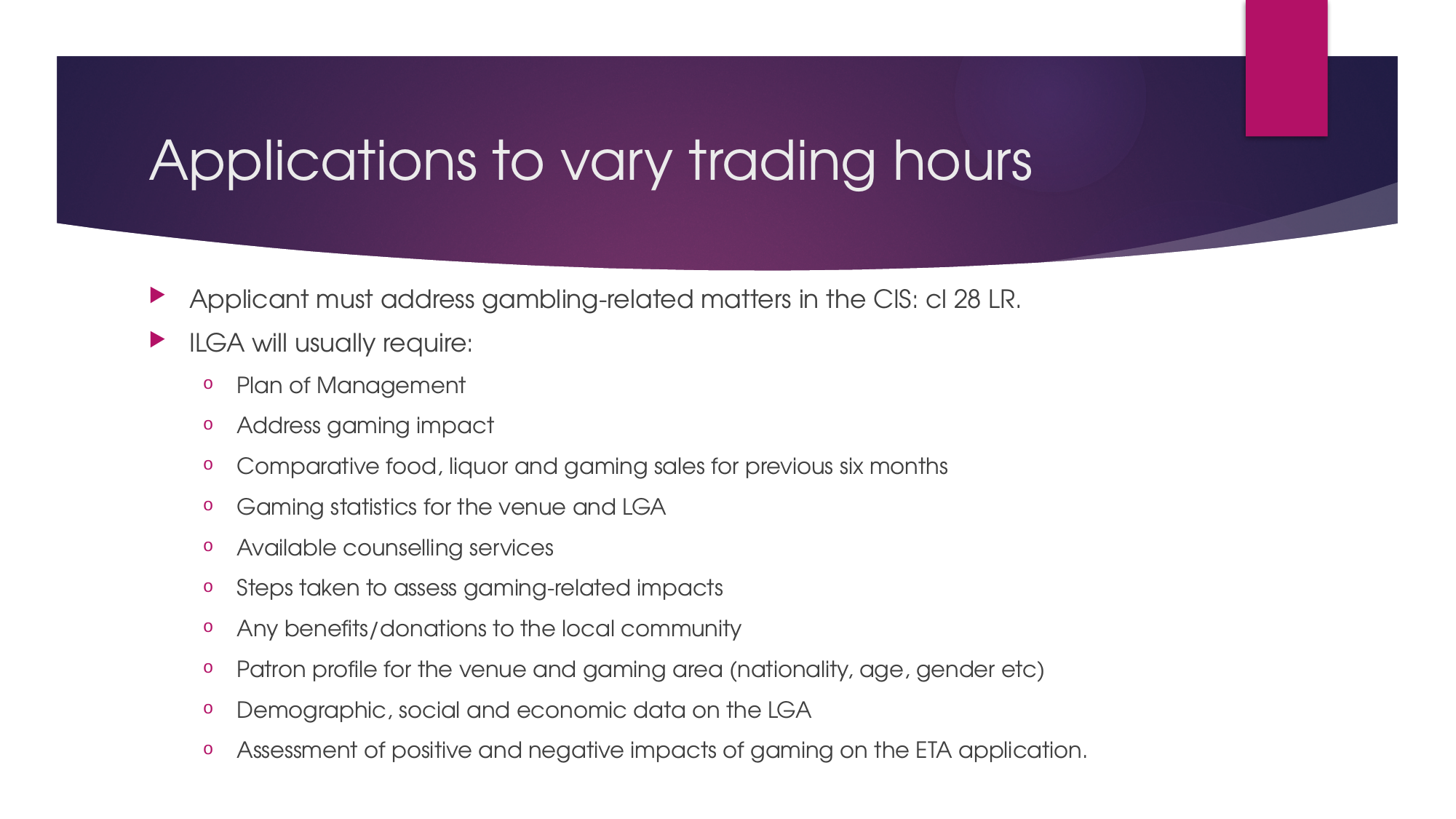

# Applications to vary trading hours
Applicant must address gambling-related matters in the CIS: cl 28 LR.
ILGA will usually require:
Plan of Management
Address gaming impact
Comparative food, liquor and gaming sales for previous six months
Gaming statistics for the venue and LGA
Available counselling services
Steps taken to assess gaming-related impacts
Any benefits/donations to the local community
Patron profile for the venue and gaming area (nationality, age, gender etc)
Demographic, social and economic data on the LGA
Assessment of positive and negative impacts of gaming on the ETA application.